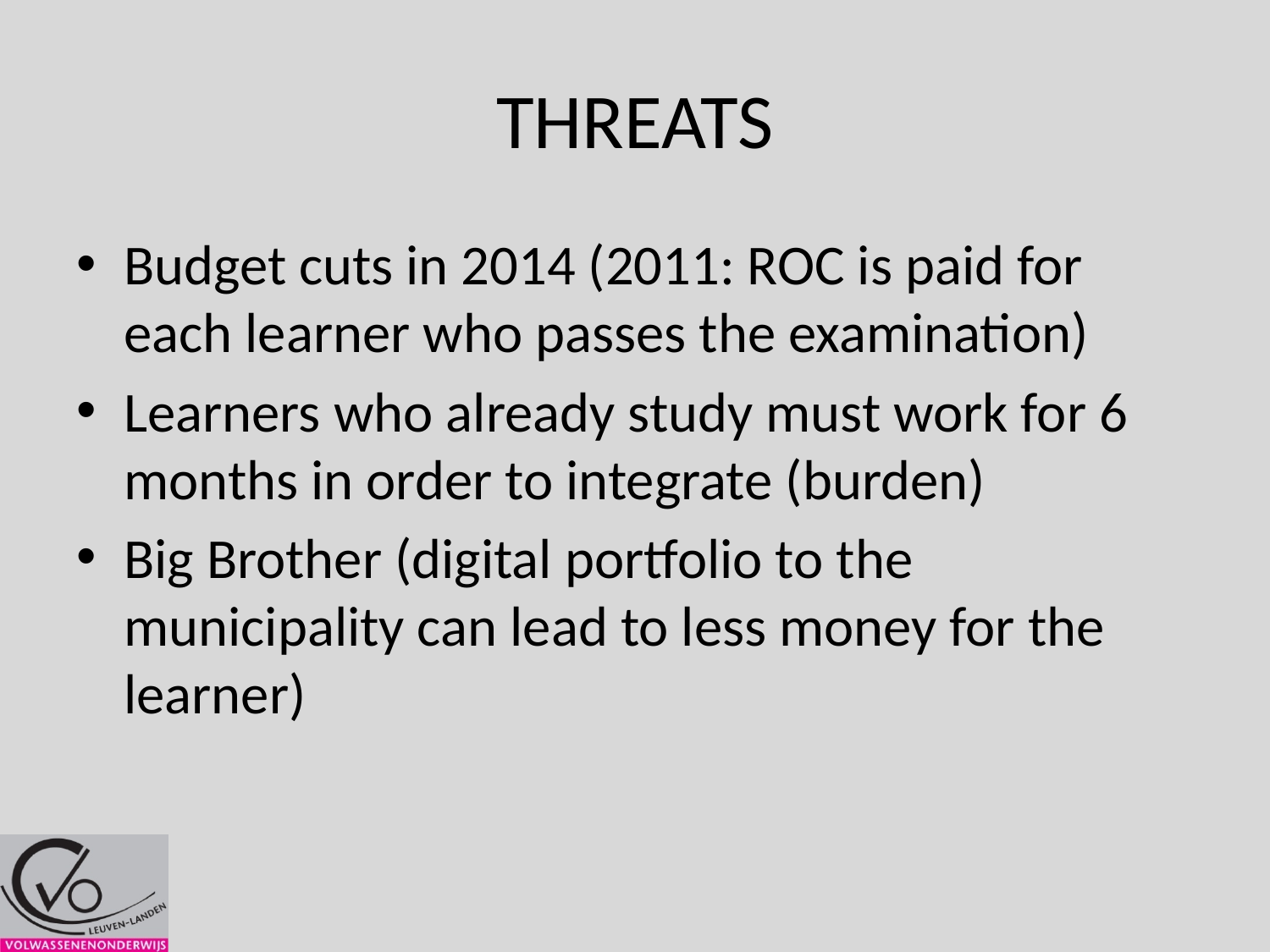

# THREATS
Budget cuts in 2014 (2011: ROC is paid for each learner who passes the examination)
Learners who already study must work for 6 months in order to integrate (burden)
Big Brother (digital portfolio to the municipality can lead to less money for the learner)